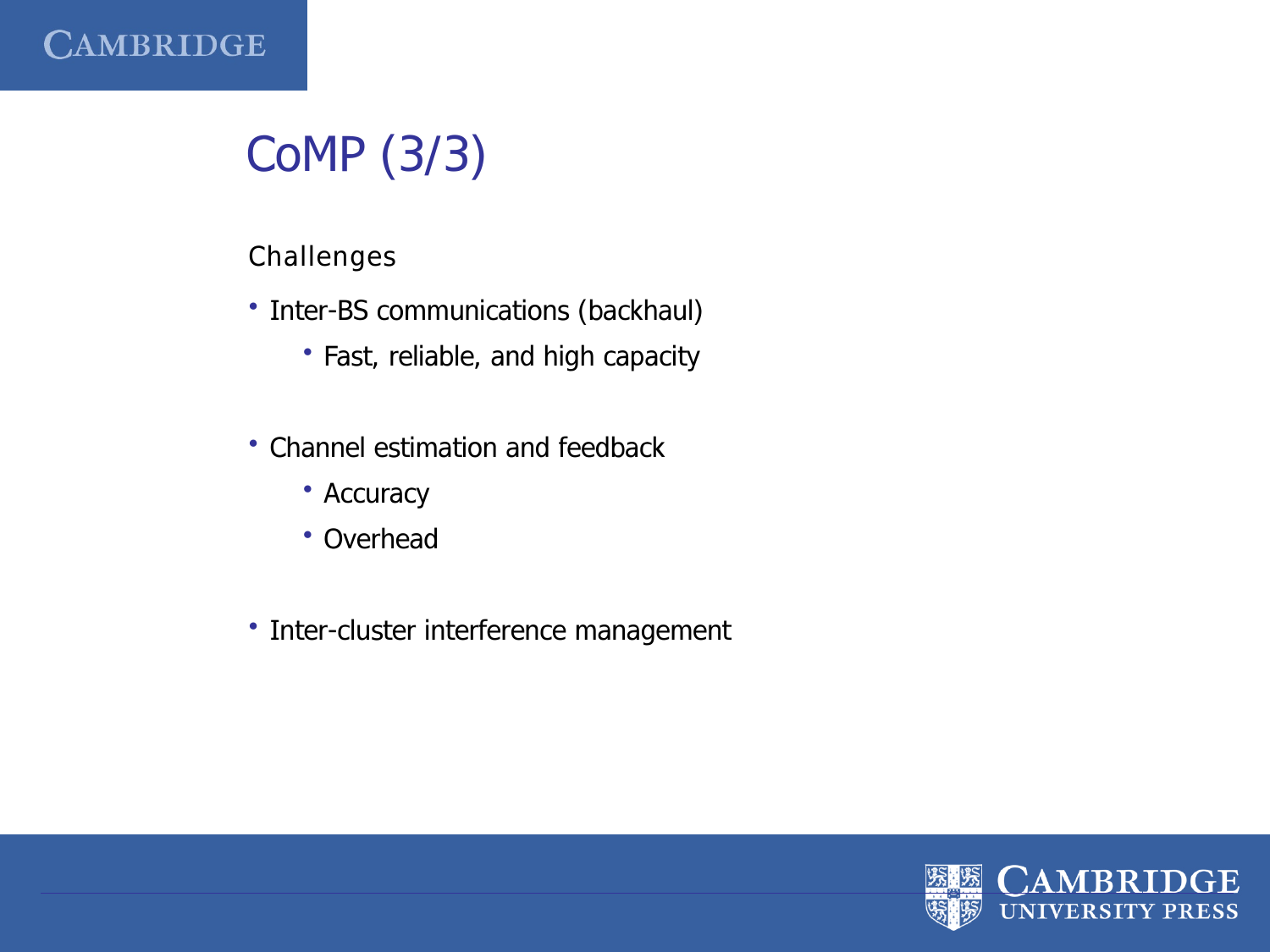

CoMP (3/3)
Challenges
Inter-BS communications (backhaul)
Fast, reliable, and high capacity

Channel estimation and feedback
Accuracy
Overhead

Inter-cluster interference management